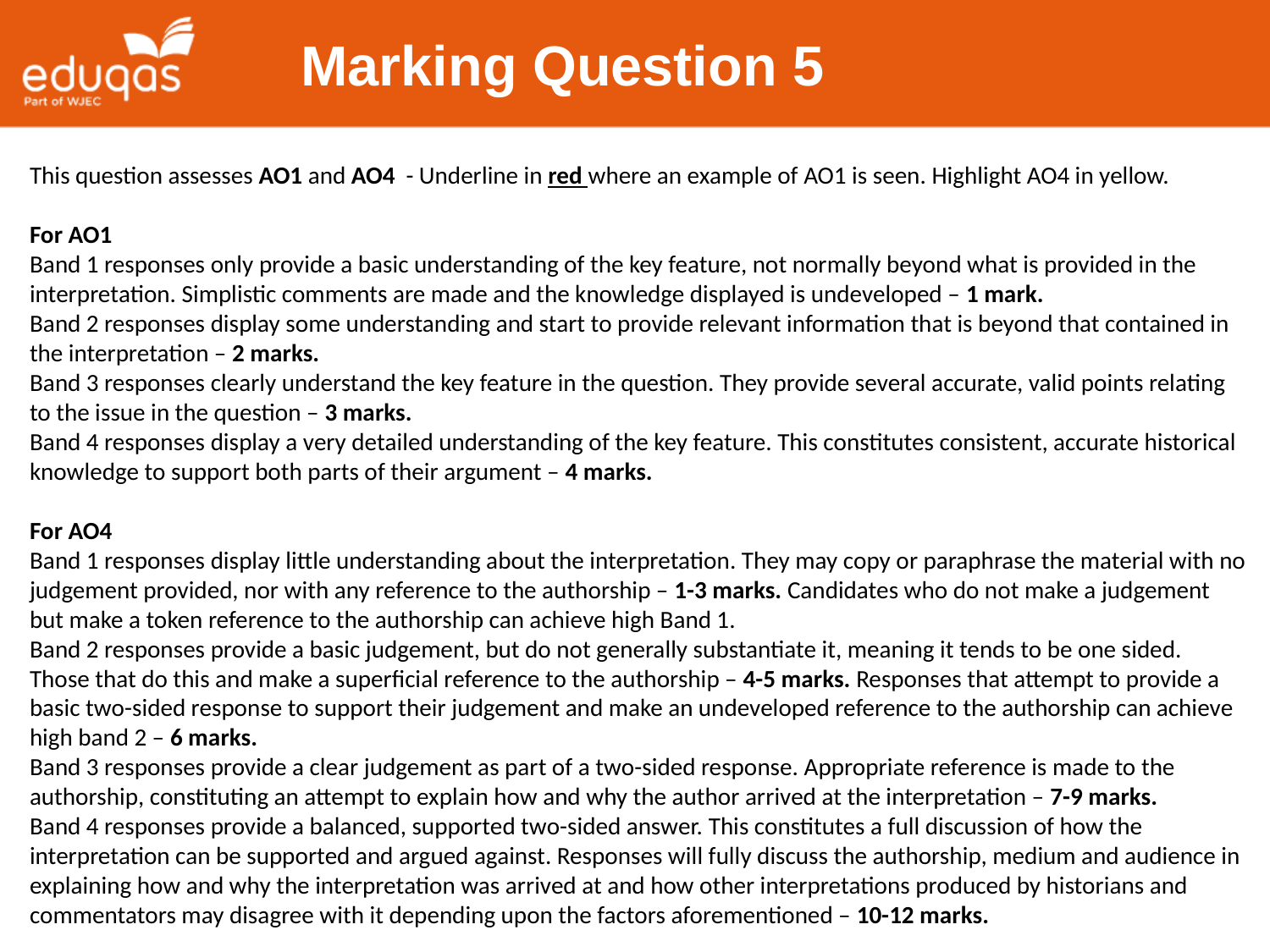

# Marking Question 5
This question assesses AO1 and AO4  - Underline in red where an example of AO1 is seen. Highlight AO4 in yellow.

For AO1
Band 1 responses only provide a basic understanding of the key feature, not normally beyond what is provided in the interpretation. Simplistic comments are made and the knowledge displayed is undeveloped – 1 mark.
Band 2 responses display some understanding and start to provide relevant information that is beyond that contained in the interpretation – 2 marks.
Band 3 responses clearly understand the key feature in the question. They provide several accurate, valid points relating to the issue in the question – 3 marks.
Band 4 responses display a very detailed understanding of the key feature. This constitutes consistent, accurate historical knowledge to support both parts of their argument – 4 marks.

For AO4
Band 1 responses display little understanding about the interpretation. They may copy or paraphrase the material with no judgement provided, nor with any reference to the authorship – 1-3 marks. Candidates who do not make a judgement but make a token reference to the authorship can achieve high Band 1.
Band 2 responses provide a basic judgement, but do not generally substantiate it, meaning it tends to be one sided. Those that do this and make a superficial reference to the authorship – 4-5 marks. Responses that attempt to provide a basic two-sided response to support their judgement and make an undeveloped reference to the authorship can achieve high band 2 – 6 marks.
Band 3 responses provide a clear judgement as part of a two-sided response. Appropriate reference is made to the authorship, constituting an attempt to explain how and why the author arrived at the interpretation – 7-9 marks.
Band 4 responses provide a balanced, supported two-sided answer. This constitutes a full discussion of how the interpretation can be supported and argued against. Responses will fully discuss the authorship, medium and audience in explaining how and why the interpretation was arrived at and how other interpretations produced by historians and commentators may disagree with it depending upon the factors aforementioned – 10-12 marks.